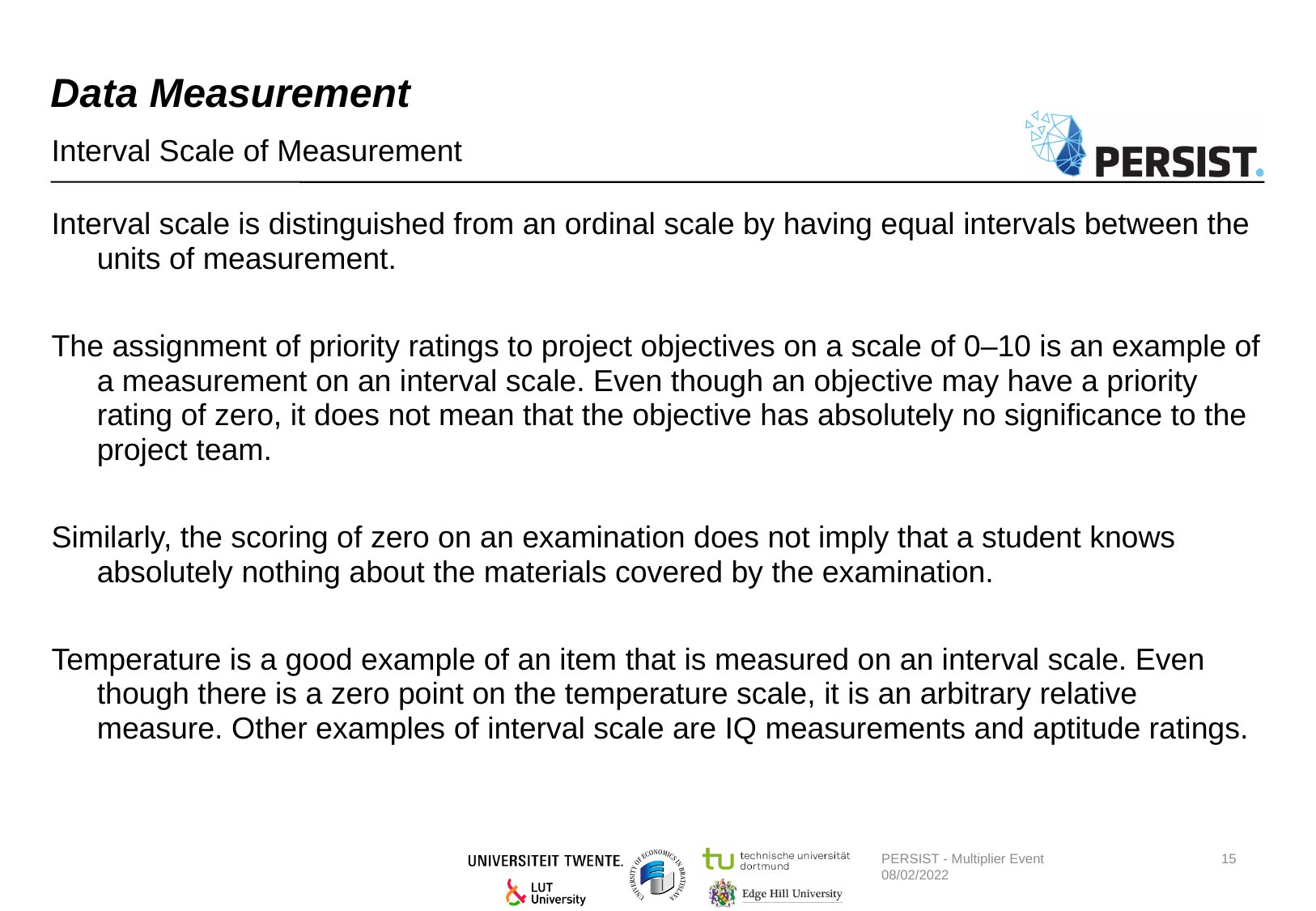

# Data Measurement
Interval Scale of Measurement
Interval scale is distinguished from an ordinal scale by having equal intervals between the units of measurement.

The assignment of priority ratings to project objectives on a scale of 0–10 is an example of a measurement on an interval scale. Even though an objective may have a priority rating of zero, it does not mean that the objective has absolutely no significance to the project team.

Similarly, the scoring of zero on an examination does not imply that a student knows absolutely nothing about the materials covered by the examination.

Temperature is a good example of an item that is measured on an interval scale. Even though there is a zero point on the temperature scale, it is an arbitrary relative measure. Other examples of interval scale are IQ measurements and aptitude ratings.